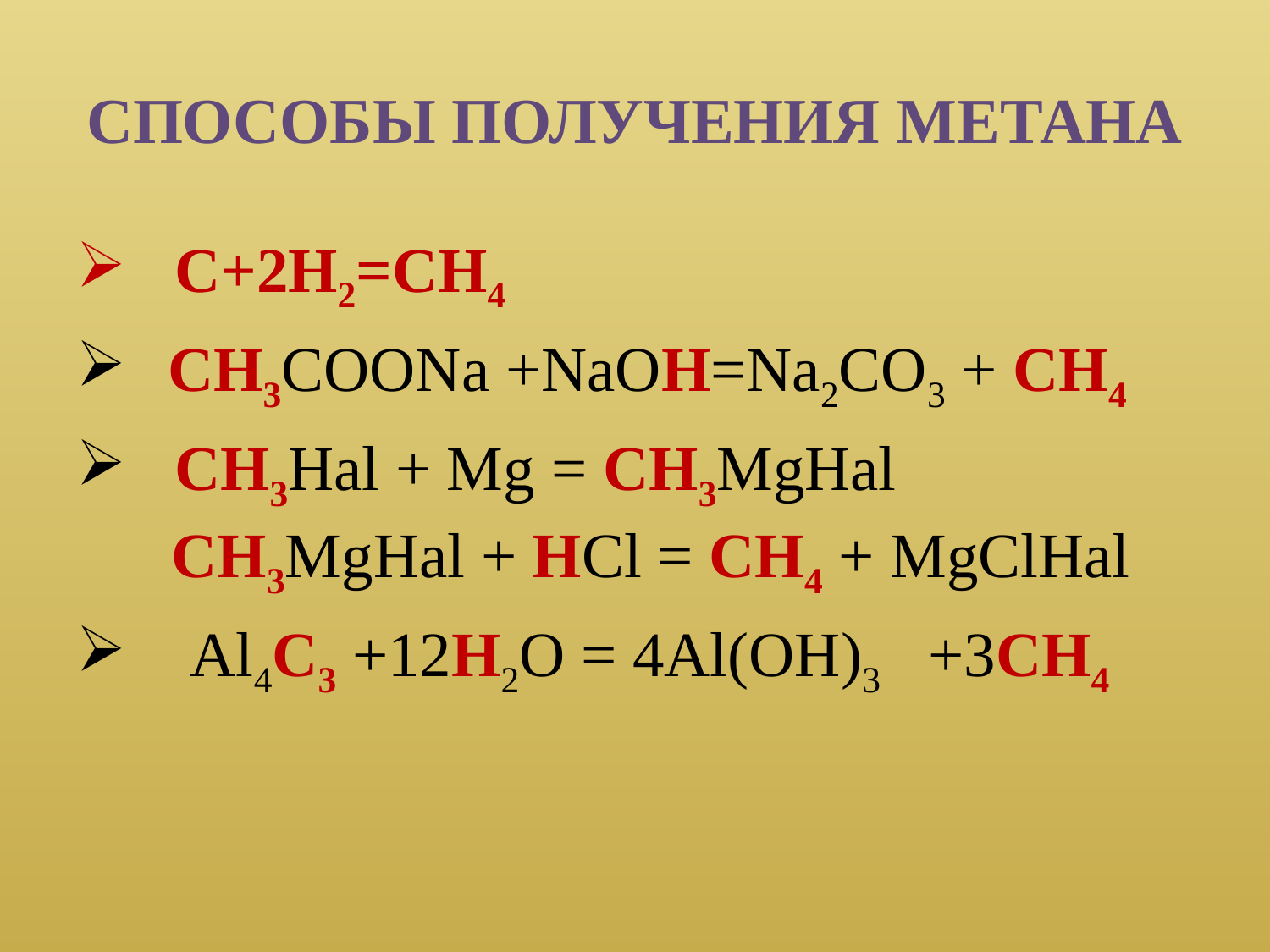

# СПОСОБЫ ПОЛУЧЕНИЯ МЕТАНА
   C+2H2=CH4
   CH3COONa +NaOH=Na2CO3 + CH4
   CH3Hal + Mg = CH3MgHal
   CH3MgHal + HCl = CH4 + MgClHal
    Al4C3 +12H2O = 4Al(OH)3   +3CH4